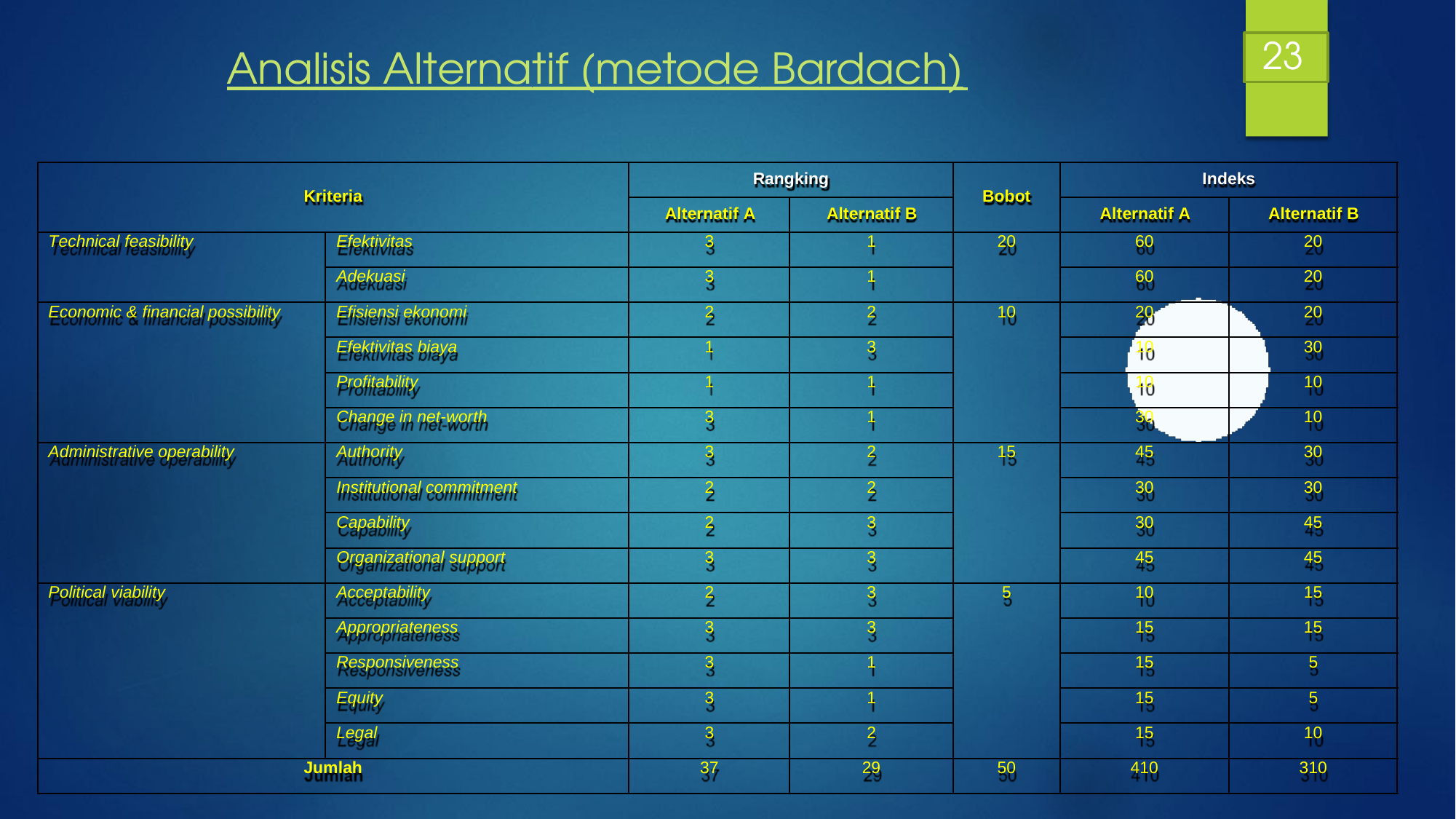

23
Analisis Alternatif (metode Bardach)

Kriteria

Rangking

Bobot

Indeks

Alternatif A

Alternatif B

Alternatif A

Alternatif B

Technical feasibility
Efektivitas
3
1
20
60
20

Adekuasi
3
1

60
20

Economic & financial possibility
Efisiensi ekonomi
2
2
10
20
20

Efektivitas biaya
1
3

10
30

Profitability
1
1

10
10

Change in net-worth
3
1

30
10

Administrative operability
Authority
3
2
15
45
30

Institutional commitment
2
2

30
30

Capability
2
3

30
45

Organizational support
3
3

45
45

Political viability
Acceptability
2
3
5
10
15

Appropriateness
3
3

15
15

Responsiveness
3
1

15
5

Equity
3
1

15
5

Legal
3
2

15
10

Jumlah
37
29
50
410
310